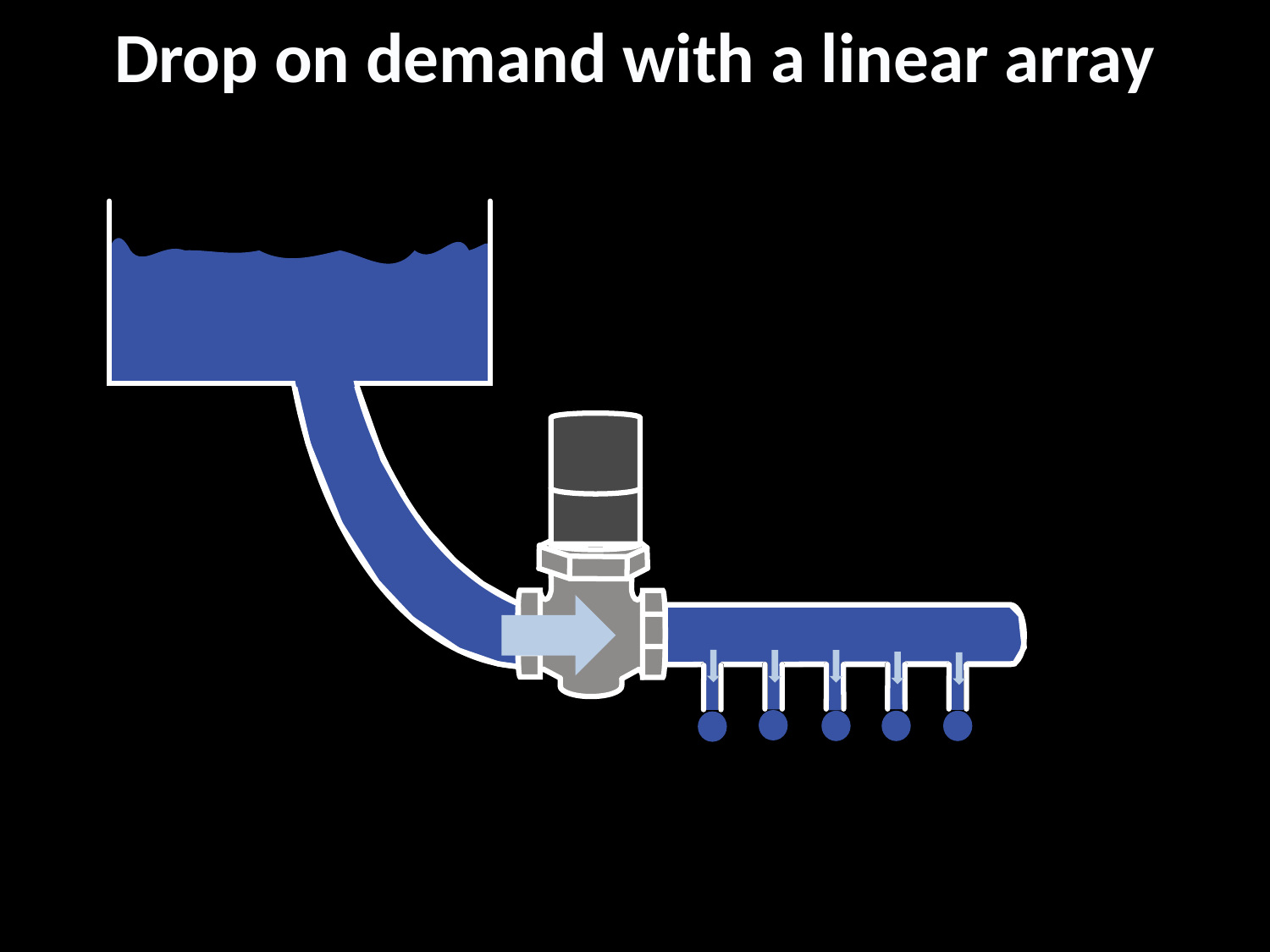

# Drop on demand with a linear array